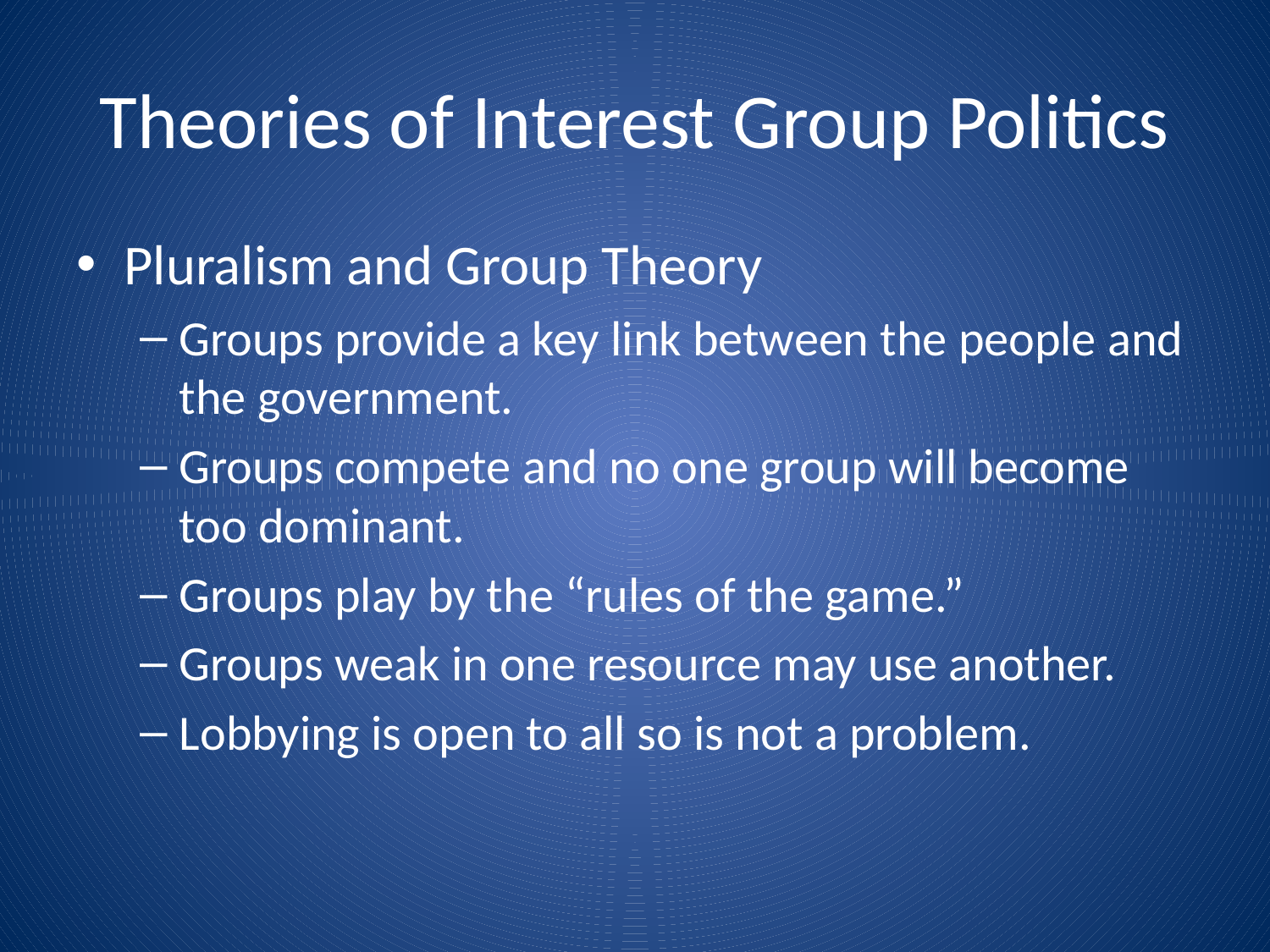

# Theories of Interest Group Politics
Pluralism and Group Theory
Groups provide a key link between the people and the government.
Groups compete and no one group will become too dominant.
Groups play by the “rules of the game.”
Groups weak in one resource may use another.
Lobbying is open to all so is not a problem.